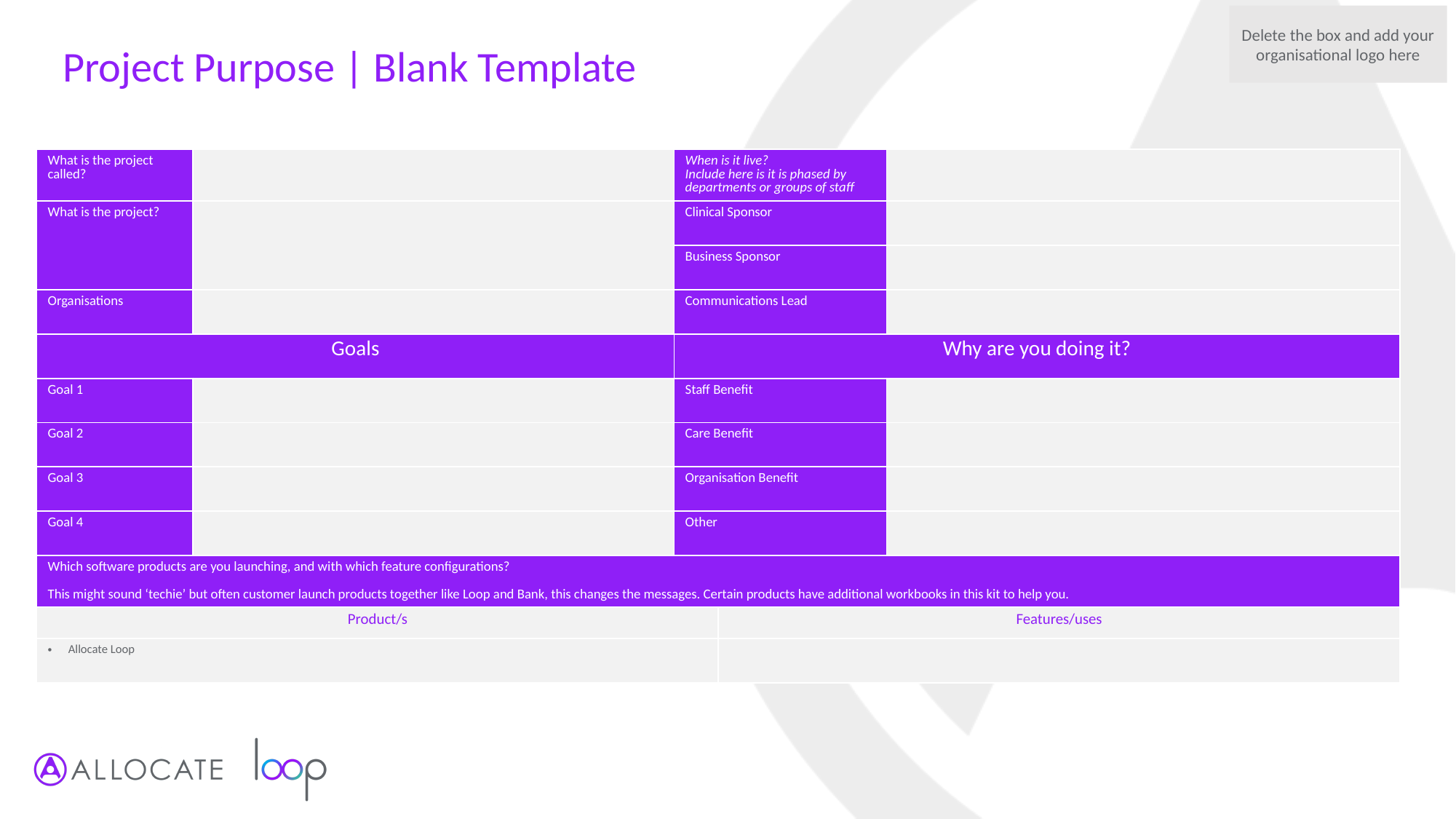

Delete the box and add your organisational logo here
# Project Purpose | Blank Template
| What is the project called? |  | When is it live? Include here is it is phased by departments or groups of staff |  |  |
| --- | --- | --- | --- | --- |
| What is the project? |  | Clinical Sponsor |  |  |
|  |  | Business Sponsor |  |  |
| Organisations |  | Communications Lead |  |  |
| Goals |  | Why are you doing it? |  |  |
| Goal 1 |  | Staff Benefit |  |  |
| Goal 2 |  | Care Benefit |  |  |
| Goal 3 |  | Organisation Benefit |  |  |
| Goal 4 |  | Other |  |  |
| Which software products are you launching, and with which feature configurations? This might sound ‘techie’ but often customer launch products together like Loop and Bank, this changes the messages. Certain products have additional workbooks in this kit to help you. |  |  |  |  |
| Product/s |  |  | Features/uses |  |
| Allocate Loop |  |  |  |  |